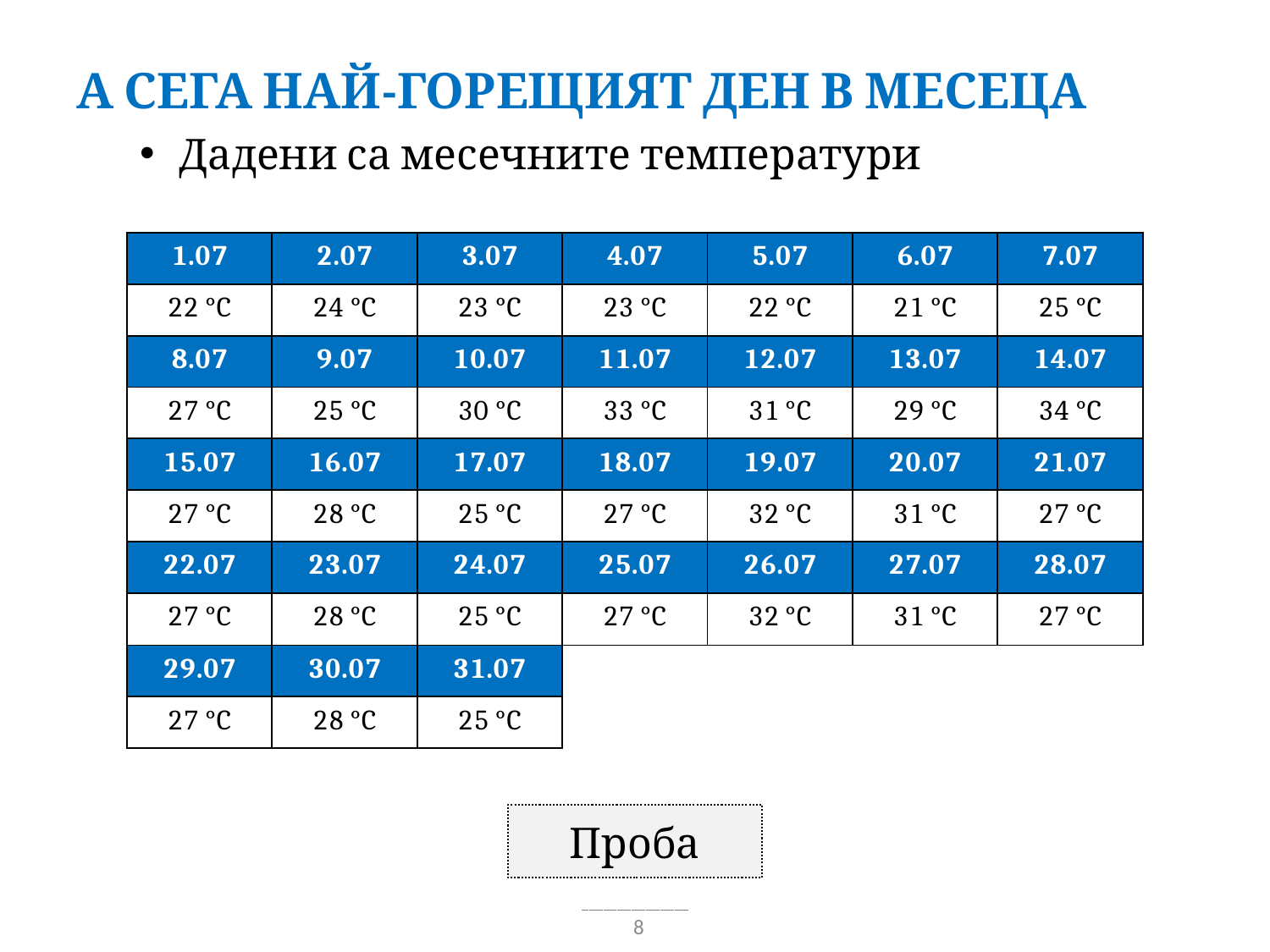

А сега най-горещият ден в месеца
Дадени са месечните температури
| 1.07 | 2.07 | 3.07 | 4.07 | 5.07 | 6.07 | 7.07 |
| --- | --- | --- | --- | --- | --- | --- |
| 22 °C | 24 °C | 23 °C | 23 °C | 22 °C | 21 °C | 25 °C |
| 8.07 | 9.07 | 10.07 | 11.07 | 12.07 | 13.07 | 14.07 |
| 27 °C | 25 °C | 30 °C | 33 °C | 31 °C | 29 °C | 34 °C |
| 15.07 | 16.07 | 17.07 | 18.07 | 19.07 | 20.07 | 21.07 |
| 27 °C | 28 °C | 25 °C | 27 °C | 32 °C | 31 °C | 27 °C |
| 22.07 | 23.07 | 24.07 | 25.07 | 26.07 | 27.07 | 28.07 |
| 27 °C | 28 °C | 25 °C | 27 °C | 32 °C | 31 °C | 27 °C |
| 29.07 | 30.07 | 31.07 |  |  |  |  |
| 27 °C | 28 °C | 25 °C |  |  |  |  |
Проба
8